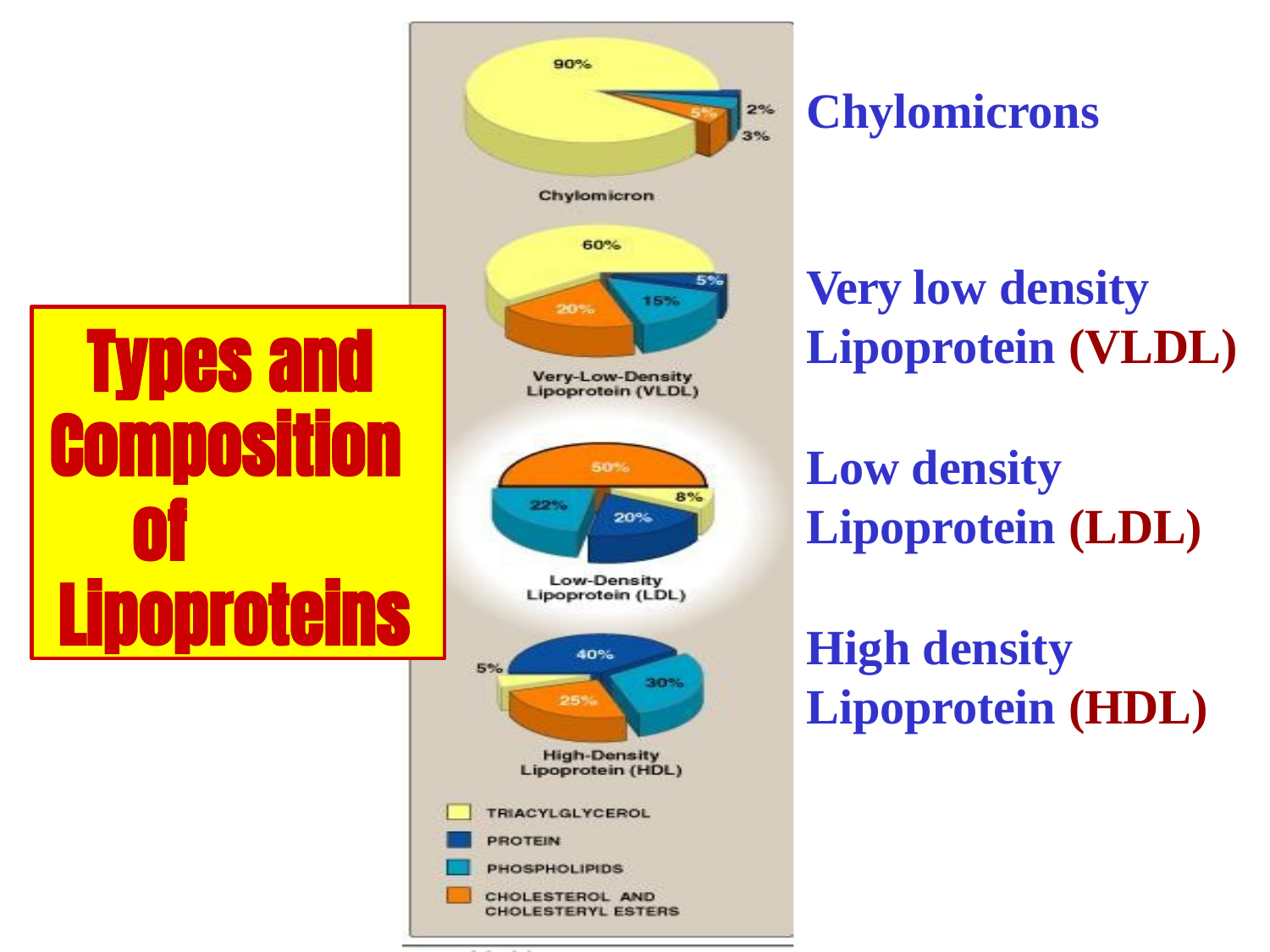

# Chylomicrons
Very low density  Lipoprotein (VLDL)

Low density  Lipoprotein (LDL)

High density  Lipoprotein (HDL)
Types and  Composition  of          Lipoproteins